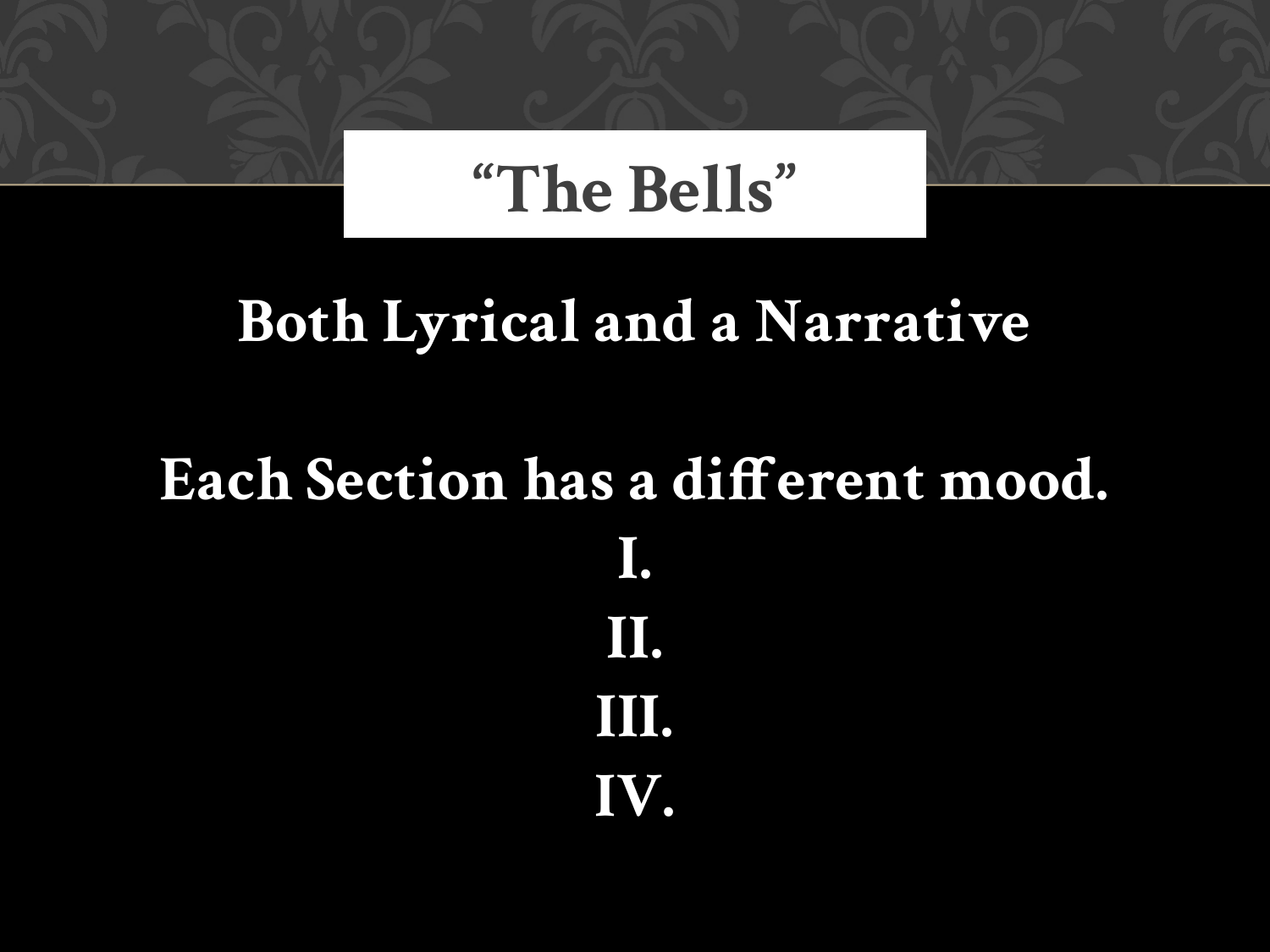

Both Lyrical and a Narrative

Each Section has a different mood.
I.
II.
III.
IV.
# “The Bells”